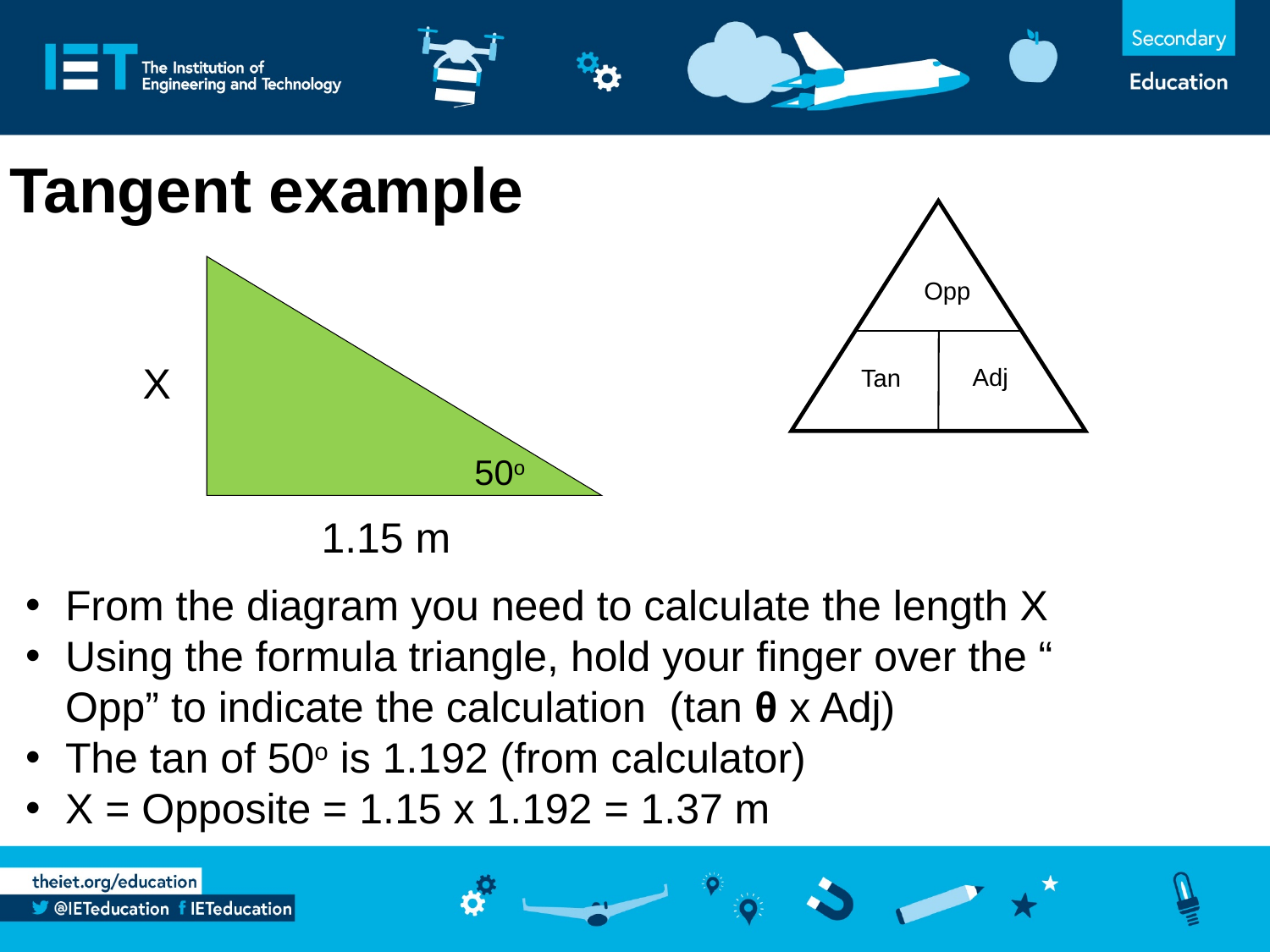

# Tangent example

Opp
Adj
Tan

X
1.15 m
50o
From the diagram you need to calculate the length X
Using the formula triangle, hold your finger over the “ Opp” to indicate the calculation  (tan θ x Adj)
The tan of 50o is 1.192 (from calculator)
X = Opposite = 1.15 x 1.192 = 1.37 m